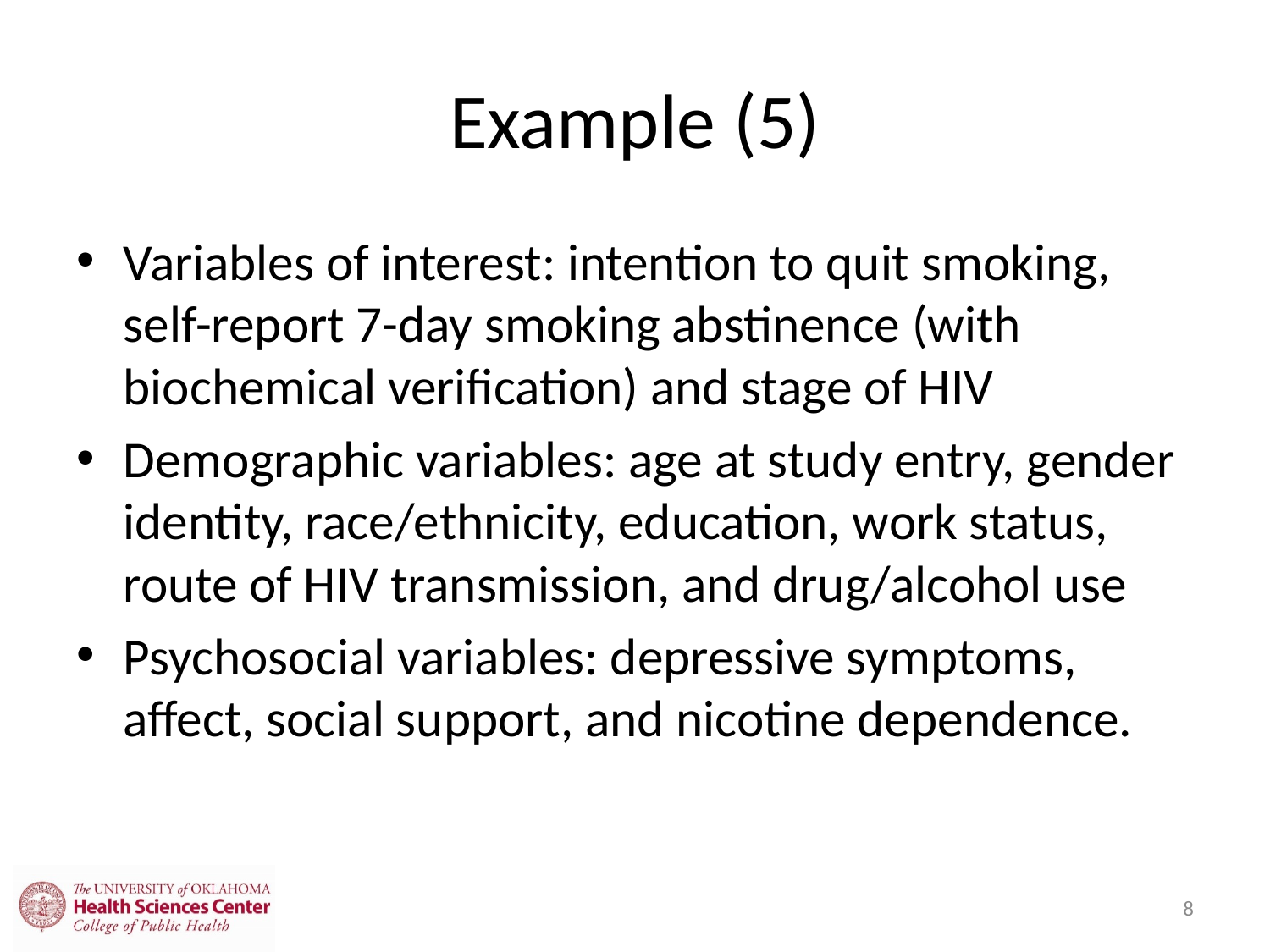

# Example (5)
Variables of interest: intention to quit smoking, self-report 7-day smoking abstinence (with biochemical verification) and stage of HIV
Demographic variables: age at study entry, gender identity, race/ethnicity, education, work status, route of HIV transmission, and drug/alcohol use
Psychosocial variables: depressive symptoms, affect, social support, and nicotine dependence.
8